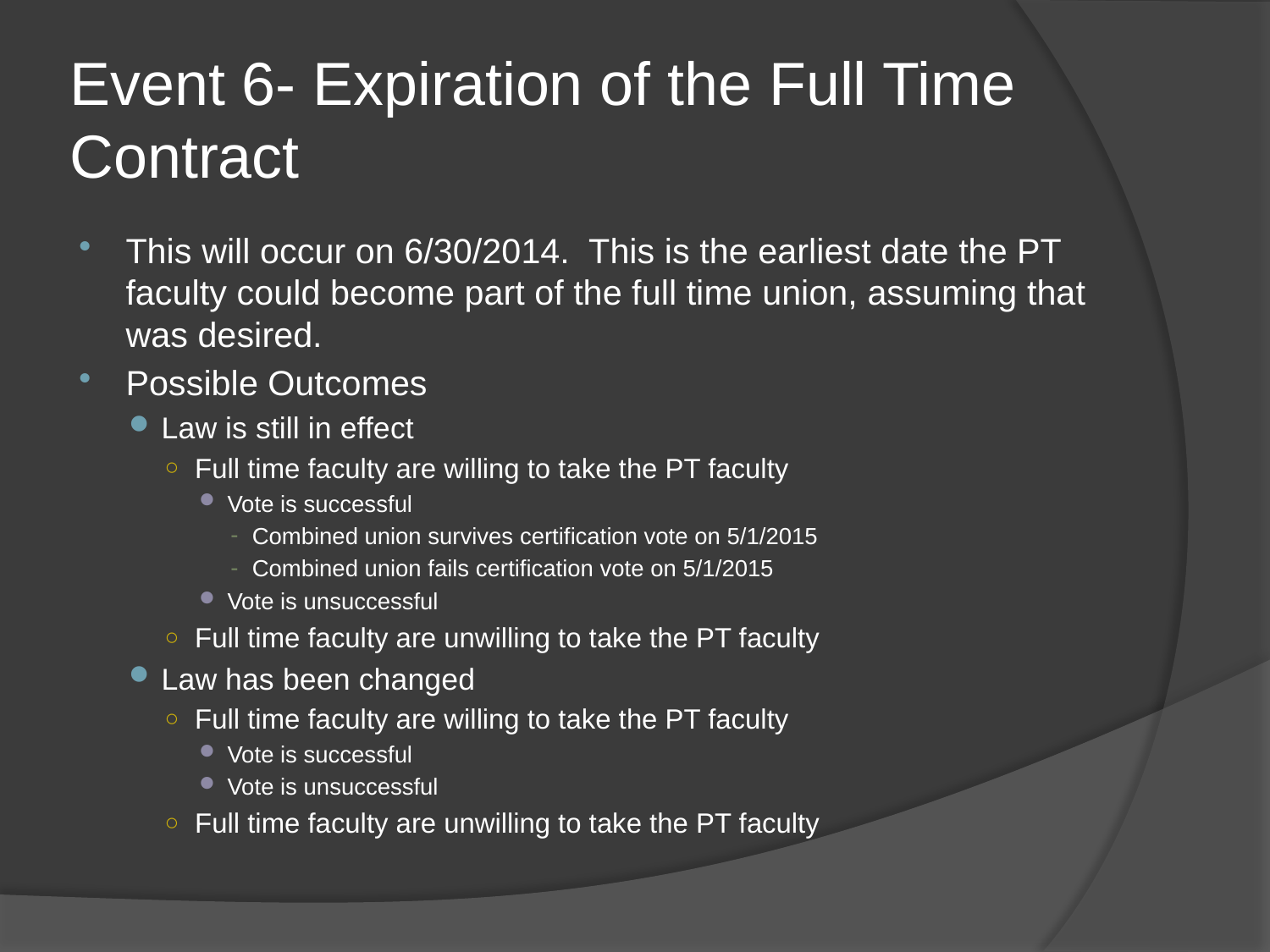

# Event 6- Expiration of the Full Time Contract
This will occur on 6/30/2014.  This is the earliest date the PT faculty could become part of the full time union, assuming that was desired.
Possible Outcomes
Law is still in effect
Full time faculty are willing to take the PT faculty
Vote is successful
Combined union survives certification vote on 5/1/2015
Combined union fails certification vote on 5/1/2015
Vote is unsuccessful
Full time faculty are unwilling to take the PT faculty
Law has been changed
Full time faculty are willing to take the PT faculty
Vote is successful
Vote is unsuccessful
Full time faculty are unwilling to take the PT faculty